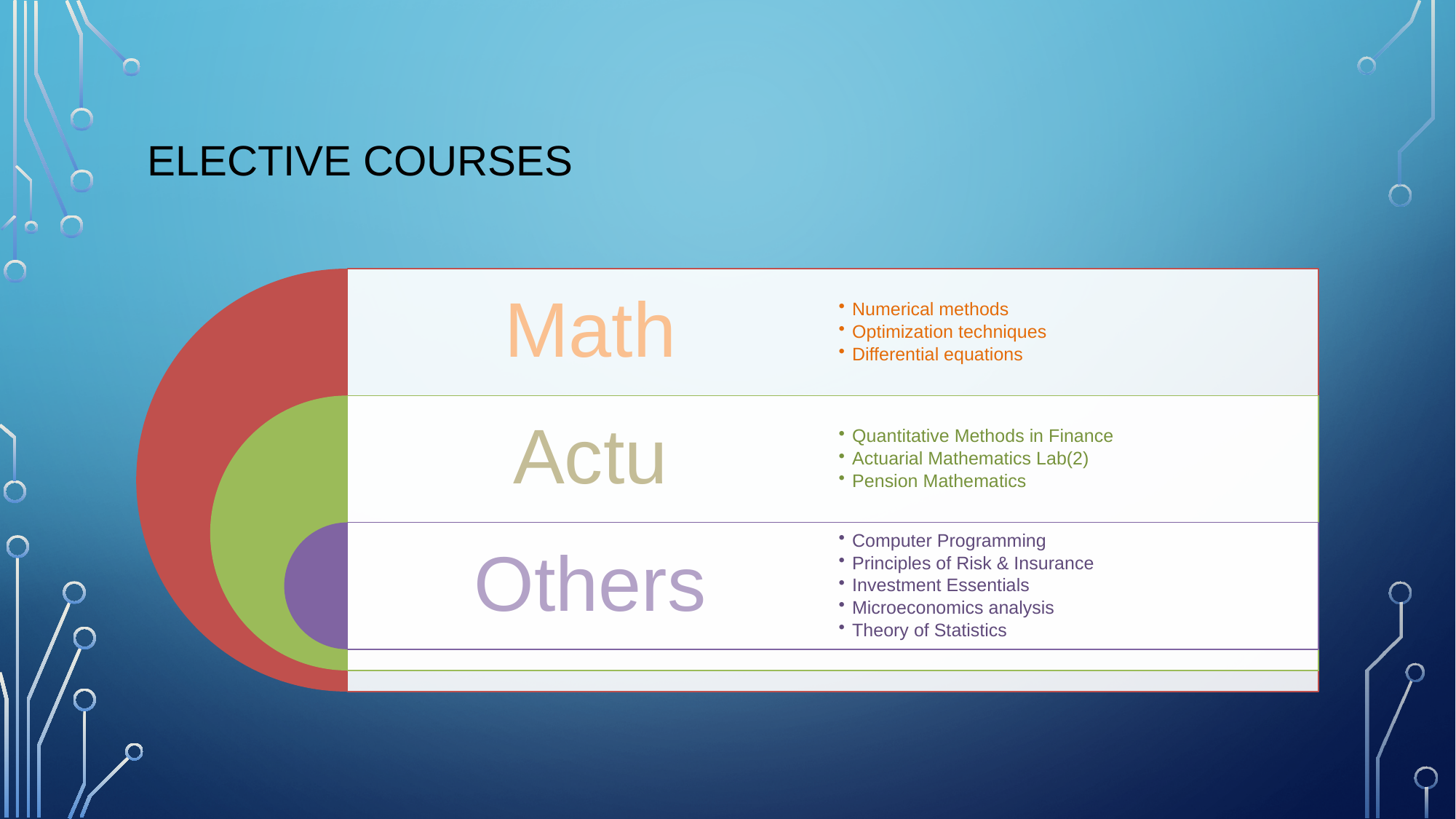

# Elective Courses
Math
Actu
Others
Numerical methods
Optimization techniques
Differential equations
Quantitative Methods in Finance
Actuarial Mathematics Lab(2)
Pension Mathematics
Computer Programming
Principles of Risk & Insurance
Investment Essentials
Microeconomics analysis
Theory of Statistics